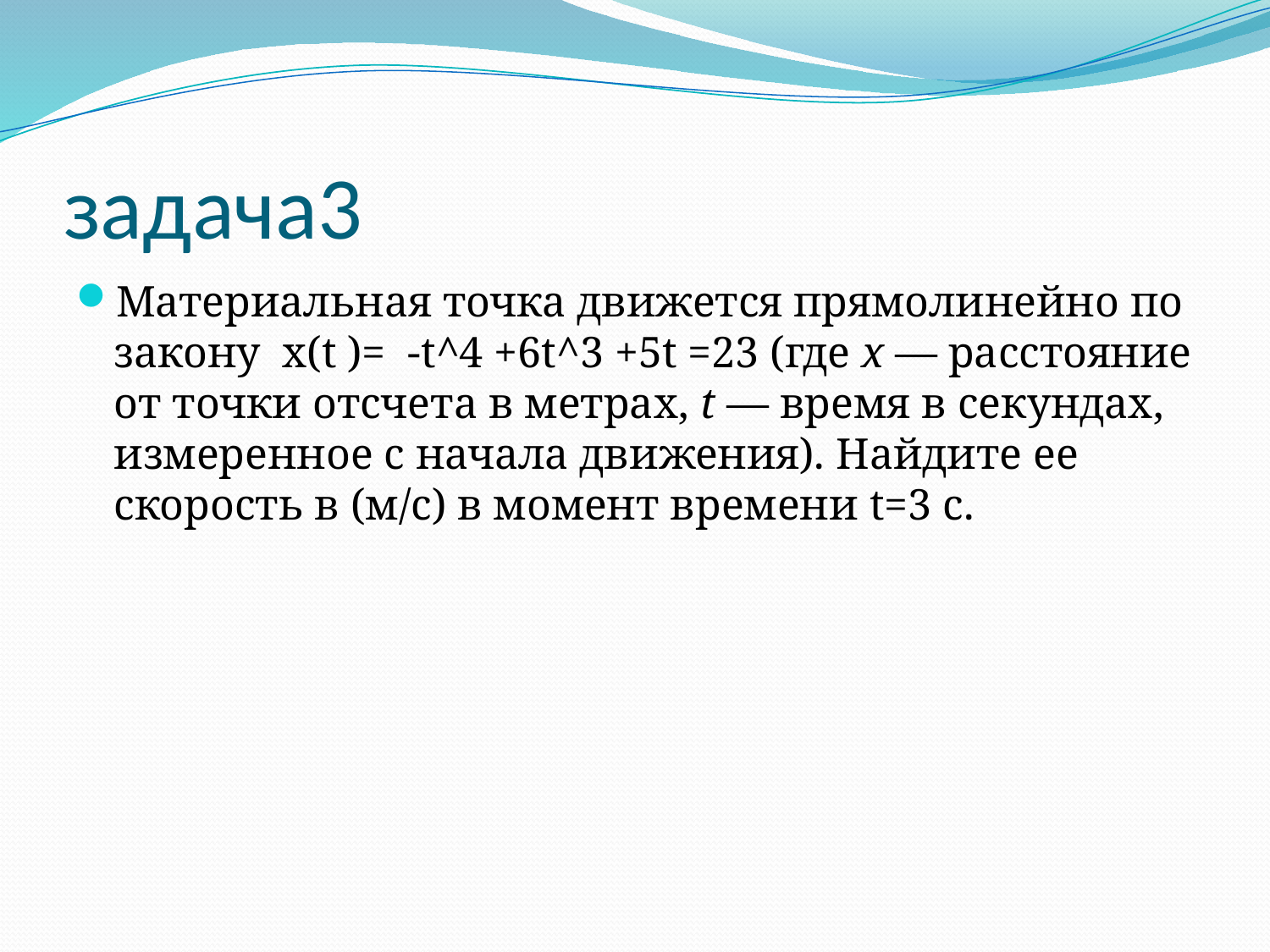

# задача3
Материальная точка движется прямолинейно по закону  х(t )=  -t^4 +6t^3 +5t =23 (где x — расстояние от точки отсчета в метрах, t — время в секундах, измеренное с начала движения). Найдите ее скорость в (м/с) в момент времени t=3 с.